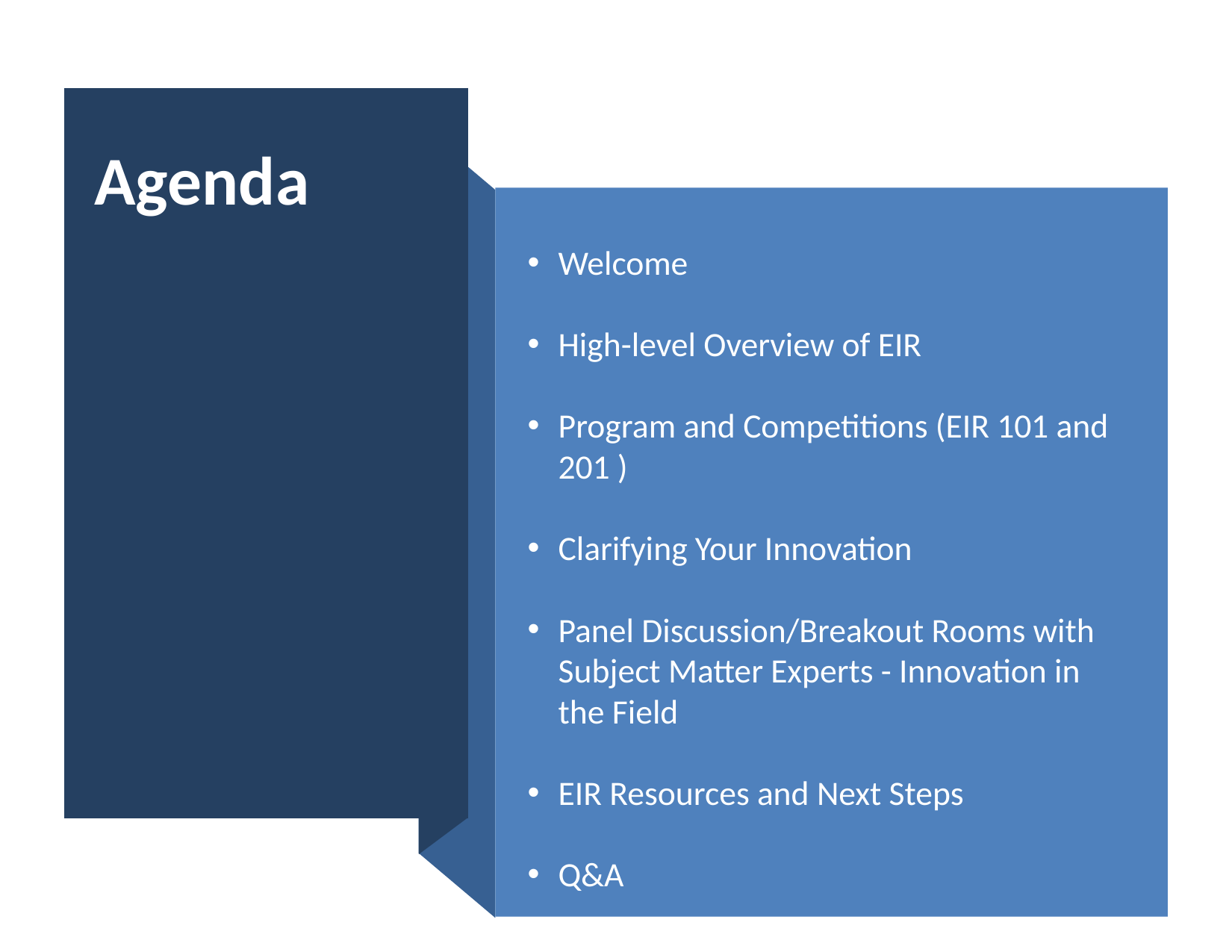

# Agenda

Welcome

High-level Overview of EIR

Program and Competitions (EIR 101 and 201 )

Clarifying Your Innovation

Panel Discussion/Breakout Rooms with Subject Matter Experts - Innovation in the Field

EIR Resources and Next Steps

Q&A